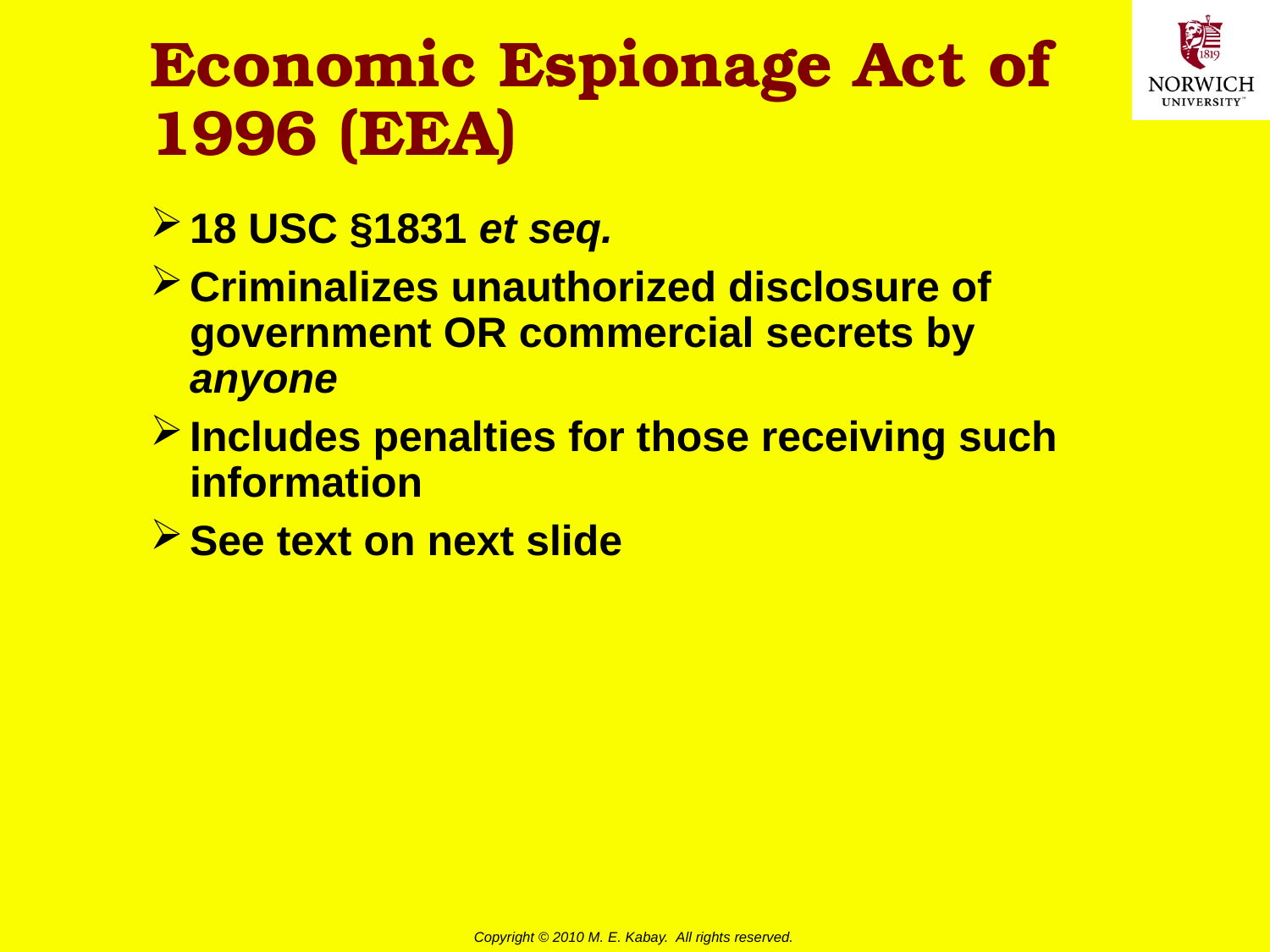

# Economic Espionage Act of 1996 (EEA)
18 USC §1831 et seq.
Criminalizes unauthorized disclosure of government OR commercial secrets by anyone
Includes penalties for those receiving such information
See text on next slide